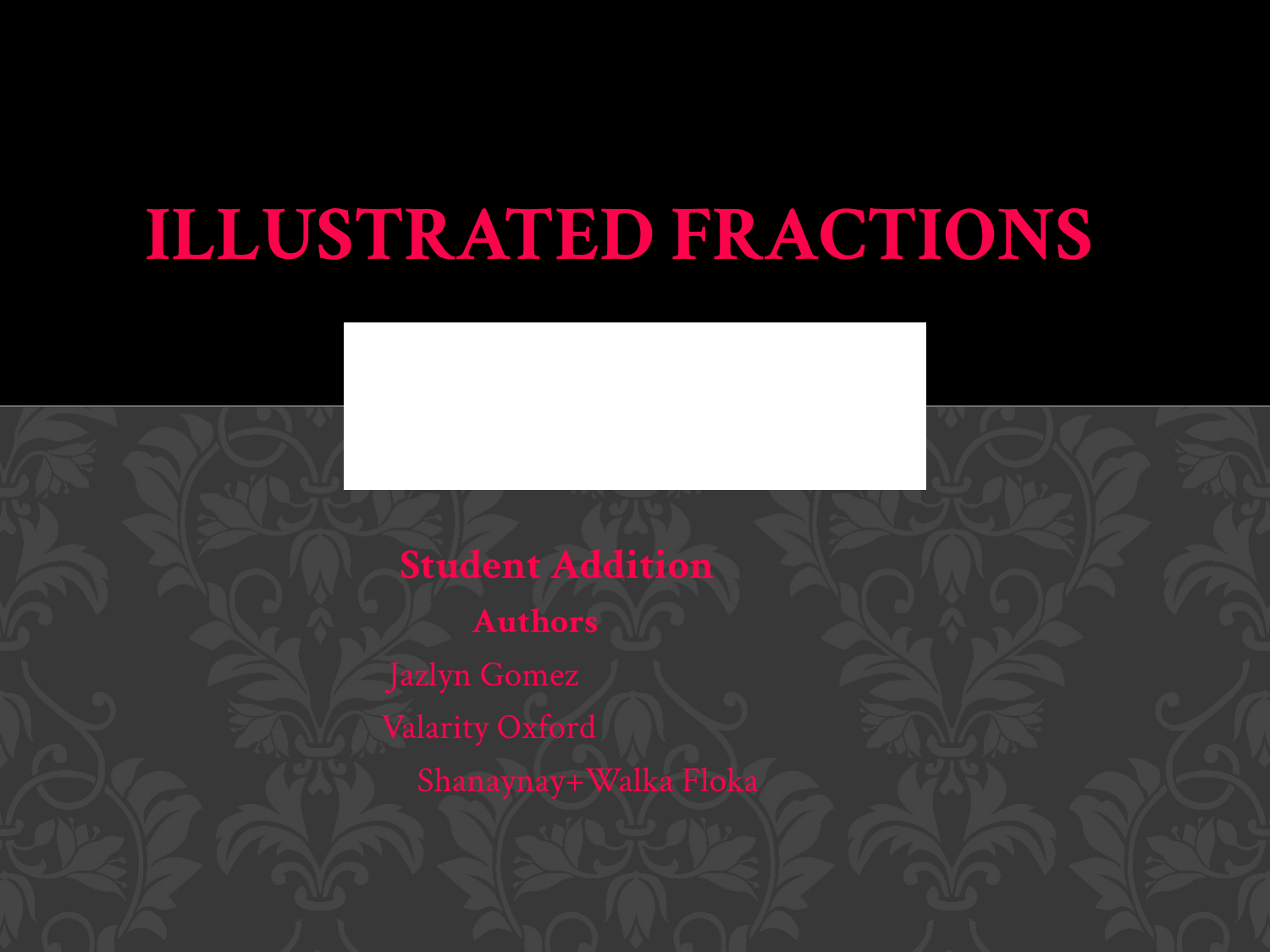

# Illustrated fractions

     			 Student Addition
                        		          Authors
                                                Jazlyn Gomez
                                               Valarity Oxford
	                            	   Shanaynay+Walka Floka